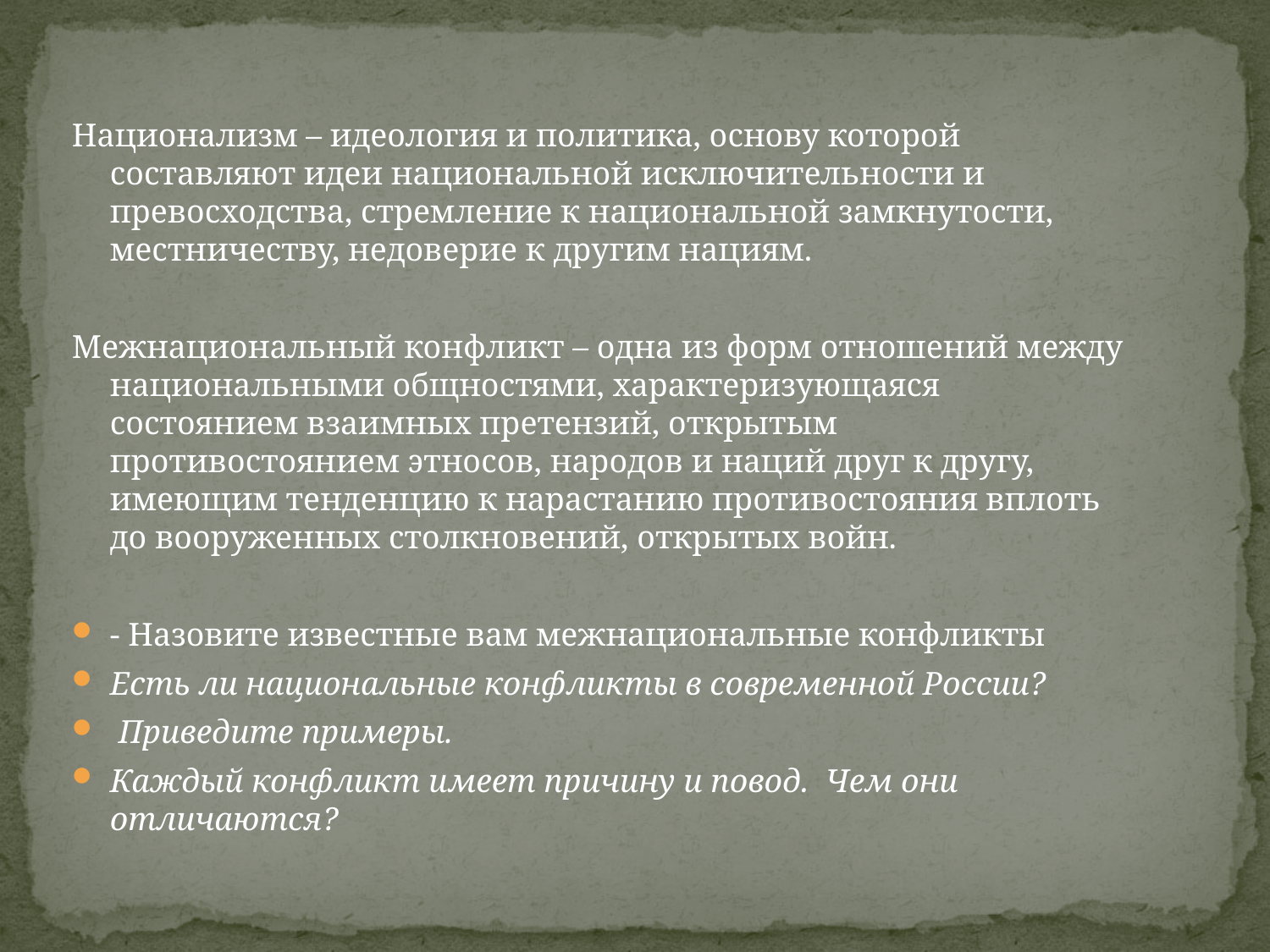

#
Национализм – идеология и политика, основу которой составляют идеи национальной исключительности и превосходства, стремление к национальной замкнутости, местничеству, недоверие к другим нациям.

Межнациональный конфликт – одна из форм отношений между национальными общностями, характеризующаяся состоянием взаимных претензий, открытым противостоянием этносов, народов и наций друг к другу, имеющим тенденцию к нарастанию противостояния вплоть до вооруженных столкновений, открытых войн.

- Назовите известные вам межнациональные конфликты
Есть ли национальные конфликты в современной России?
 Приведите примеры.
Каждый конфликт имеет причину и повод.  Чем они отличаются?